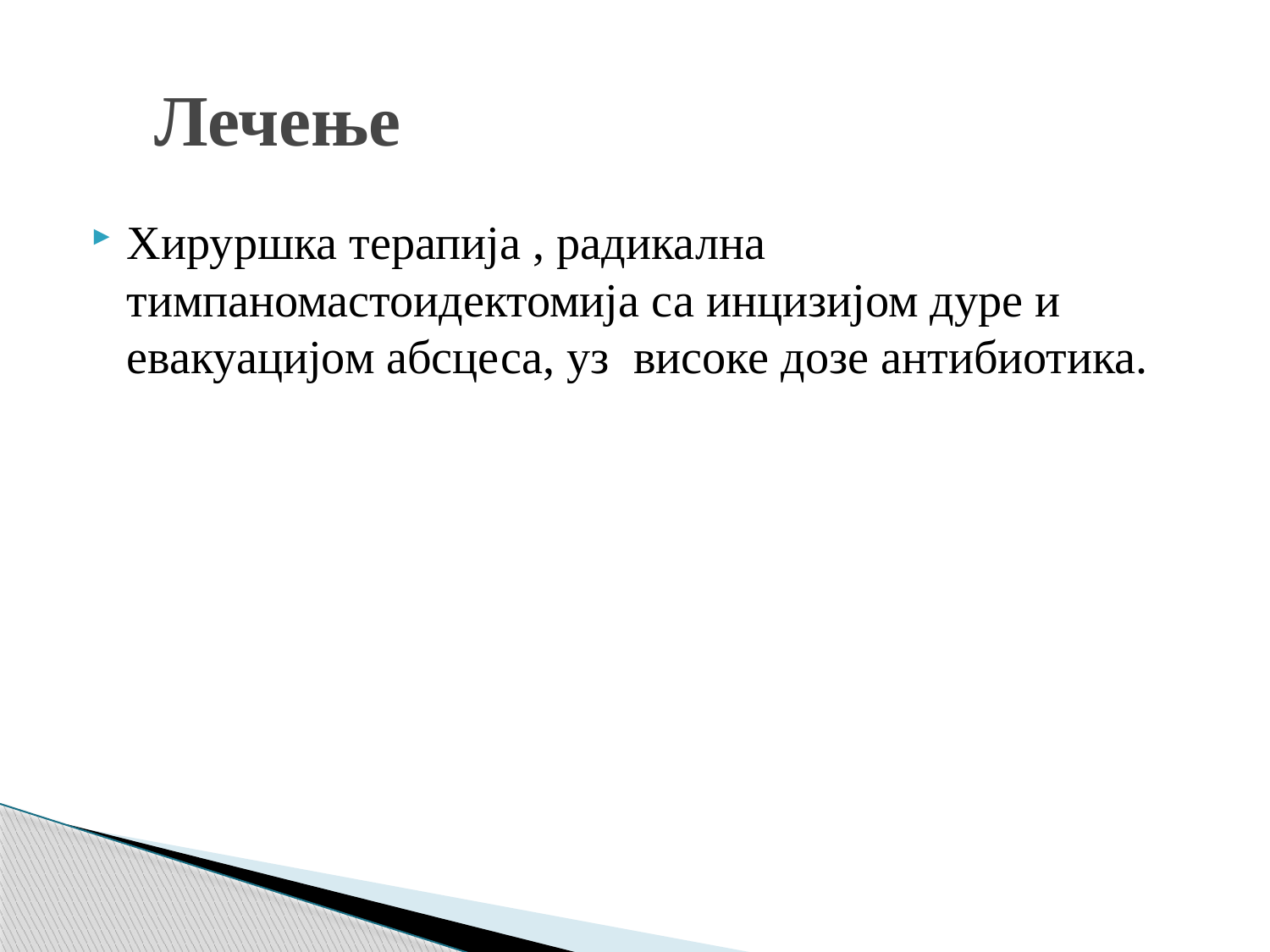

# Лечење
Хируршка терапија , радикална тимпаномастоидектомија са инцизијом дуре и евакуацијом абсцеса, уз  високе дозе антибиотика.